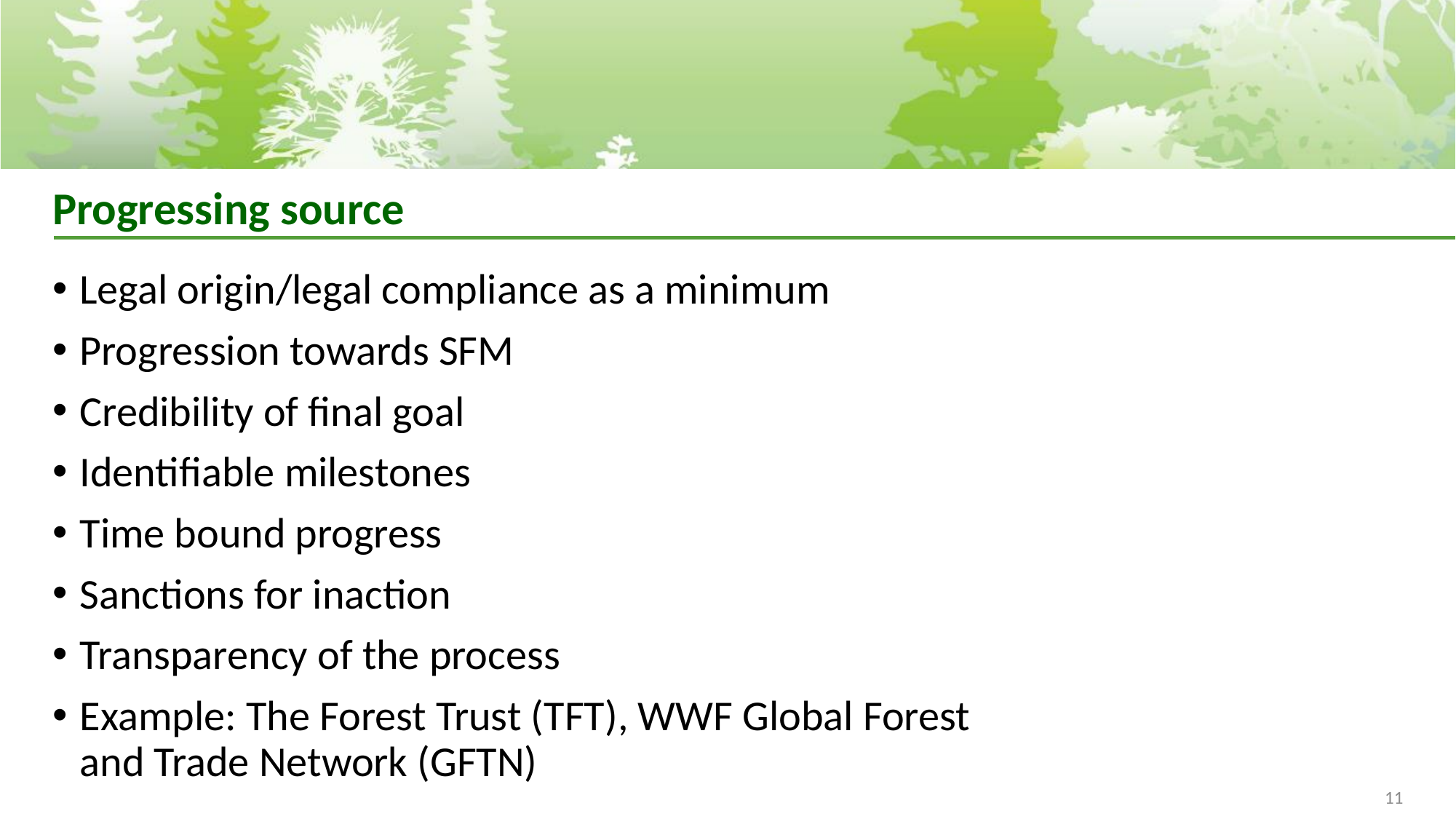

# Progressing source
Legal origin/legal compliance as a minimum
Progression towards SFM
Credibility of final goal
Identifiable milestones
Time bound progress
Sanctions for inaction
Transparency of the process
Example: The Forest Trust (TFT), WWF Global Forest and Trade Network (GFTN)

11